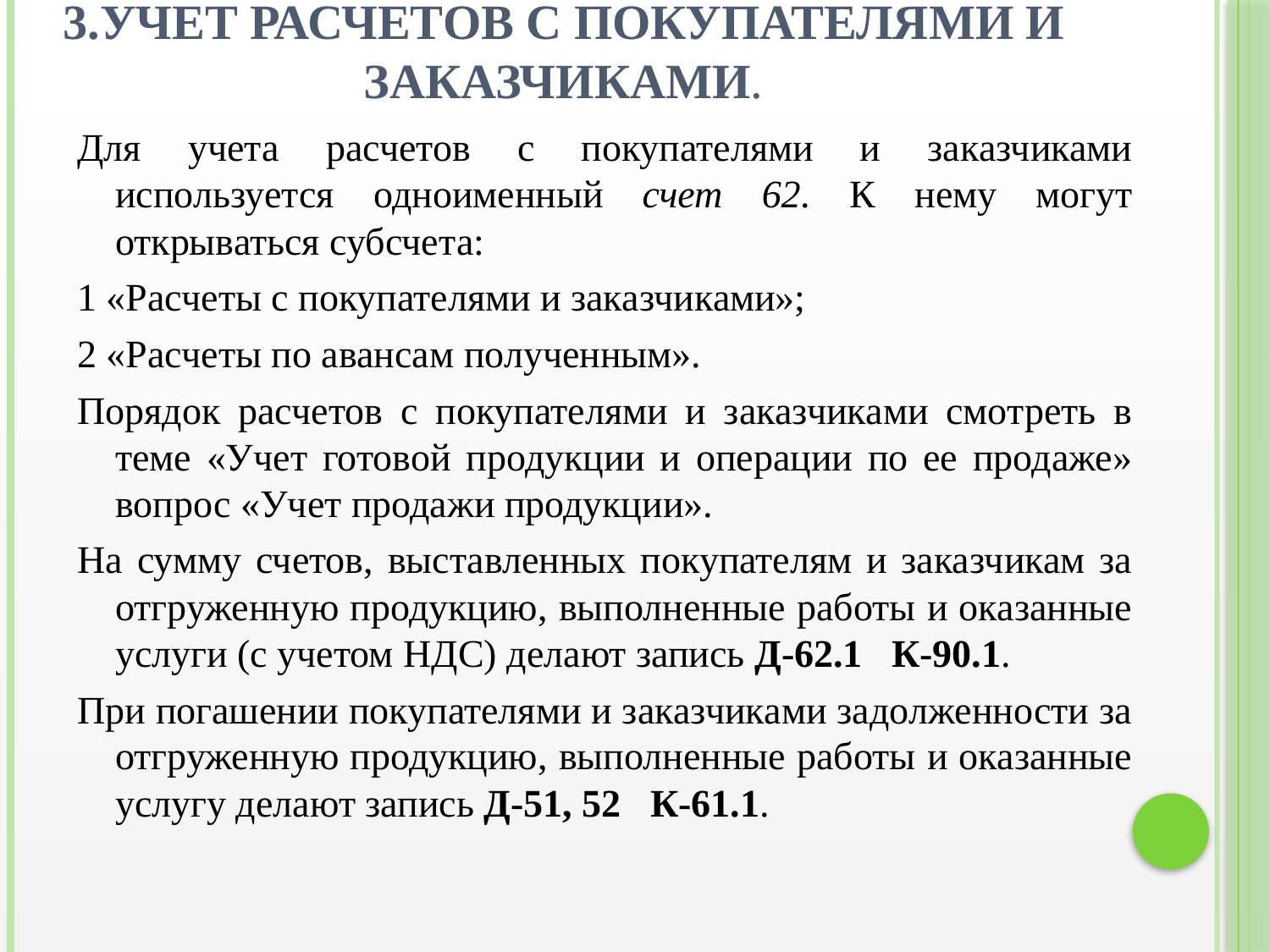

# 3.Учет расчетов с покупателями и заказчиками.
Для учета расчетов с покупателями и заказчиками используется одноименный счет 62. К нему могут открываться субсчета:
1 «Расчеты с покупателями и заказчиками»;
2 «Расчеты по авансам полученным».
Порядок расчетов с покупателями и заказчиками смотреть в теме «Учет готовой продукции и операции по ее продаже» вопрос «Учет продажи продукции».
На сумму счетов, выставленных покупателям и заказчикам за отгруженную продукцию, выполненные работы и оказанные услуги (с учетом НДС) делают запись Д-62.1   К-90.1.
При погашении покупателями и заказчиками задолженности за отгруженную продукцию, выполненные работы и оказанные услугу делают запись Д-51, 52   К-61.1.